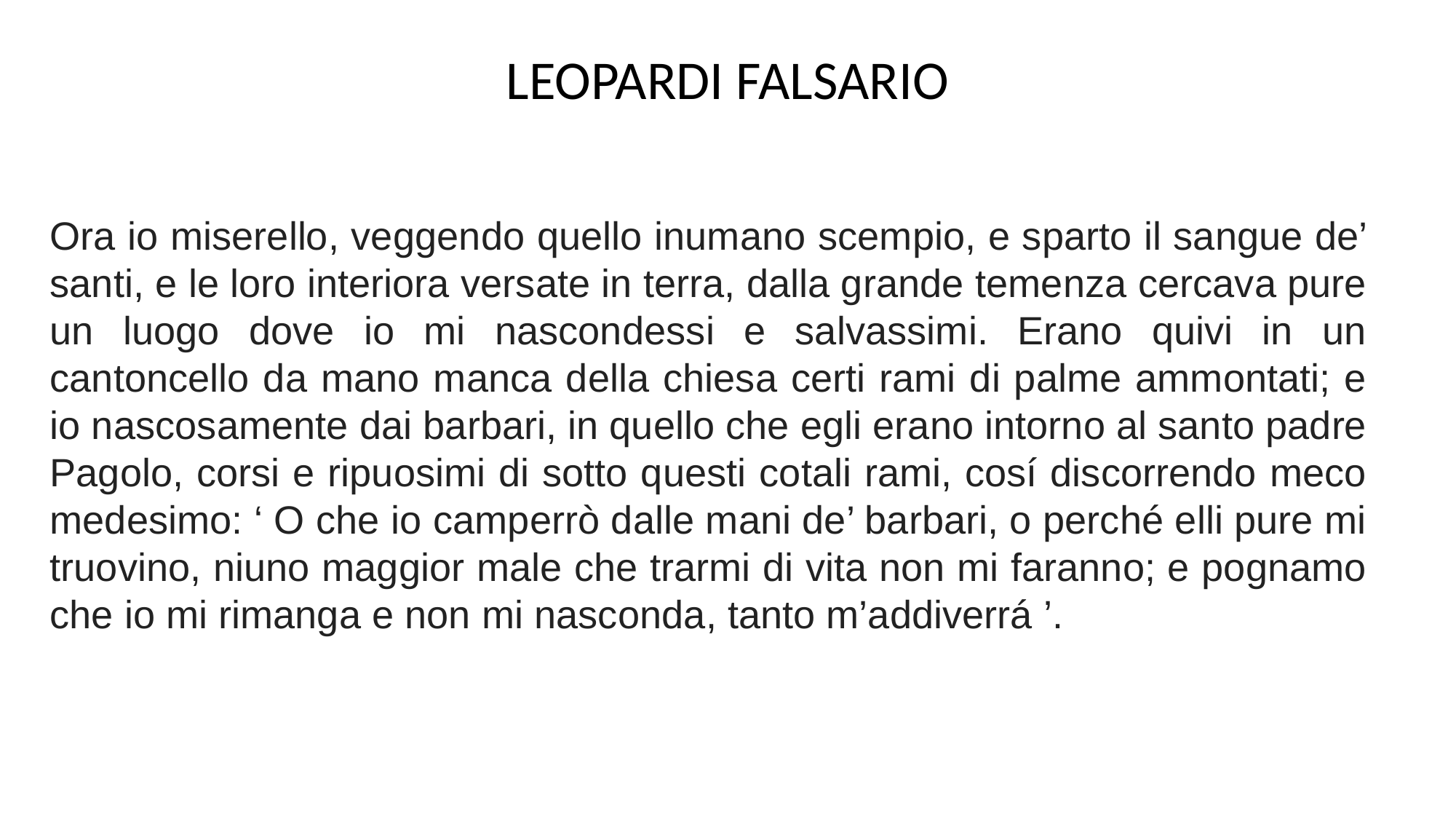

LEOPARDI FALSARIO
Ora io miserello, veggendo quello inumano scempio, e sparto il sangue de’ santi, e le loro interiora versate in terra, dalla grande temenza cercava pure un luogo dove io mi nascondessi e salvassimi. Erano quivi in un cantoncello da mano manca della chiesa certi rami di palme ammontati; e io nascosamente dai barbari, in quello che egli erano intorno al santo padre Pagolo, corsi e ripuosimi di sotto questi cotali rami, cosí discorrendo meco medesimo: ‘ O che io camperrò dalle mani de’ barbari, o perché elli pure mi truovino, niuno maggior male che trarmi di vita non mi faranno; e pognamo che io mi rimanga e non mi nasconda, tanto m’addiverrá ’.